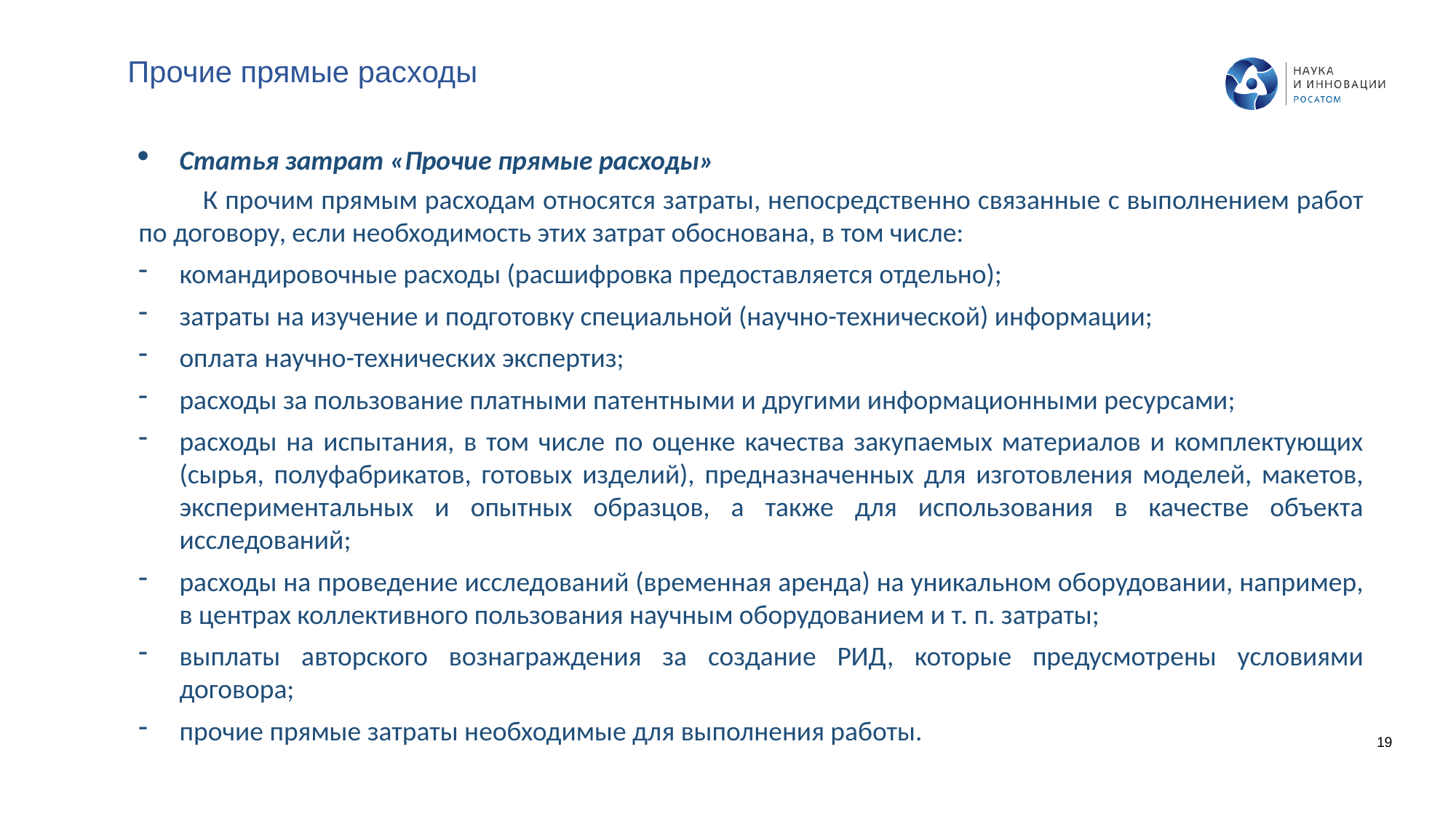

Прочие прямые расходы
Статья затрат «Прочие прямые расходы»
К прочим прямым расходам относятся затраты, непосредственно связанные с выполнением работ по договору, если необходимость этих затрат обоснована, в том числе:
командировочные расходы (расшифровка предоставляется отдельно);
затраты на изучение и подготовку специальной (научно-технической) информации;
оплата научно-технических экспертиз;
расходы за пользование платными патентными и другими информационными ресурсами;
расходы на испытания, в том числе по оценке качества закупаемых материалов и комплектующих (сырья, полуфабрикатов, готовых изделий), предназначенных для изготовления моделей, макетов, экспериментальных и опытных образцов, а также для использования в качестве объекта исследований;
расходы на проведение исследований (временная аренда) на уникальном оборудовании, например, в центрах коллективного пользования научным оборудованием и т. п. затраты;
выплаты авторского вознаграждения за создание РИД, которые предусмотрены условиями договора;
прочие прямые затраты необходимые для выполнения работы.